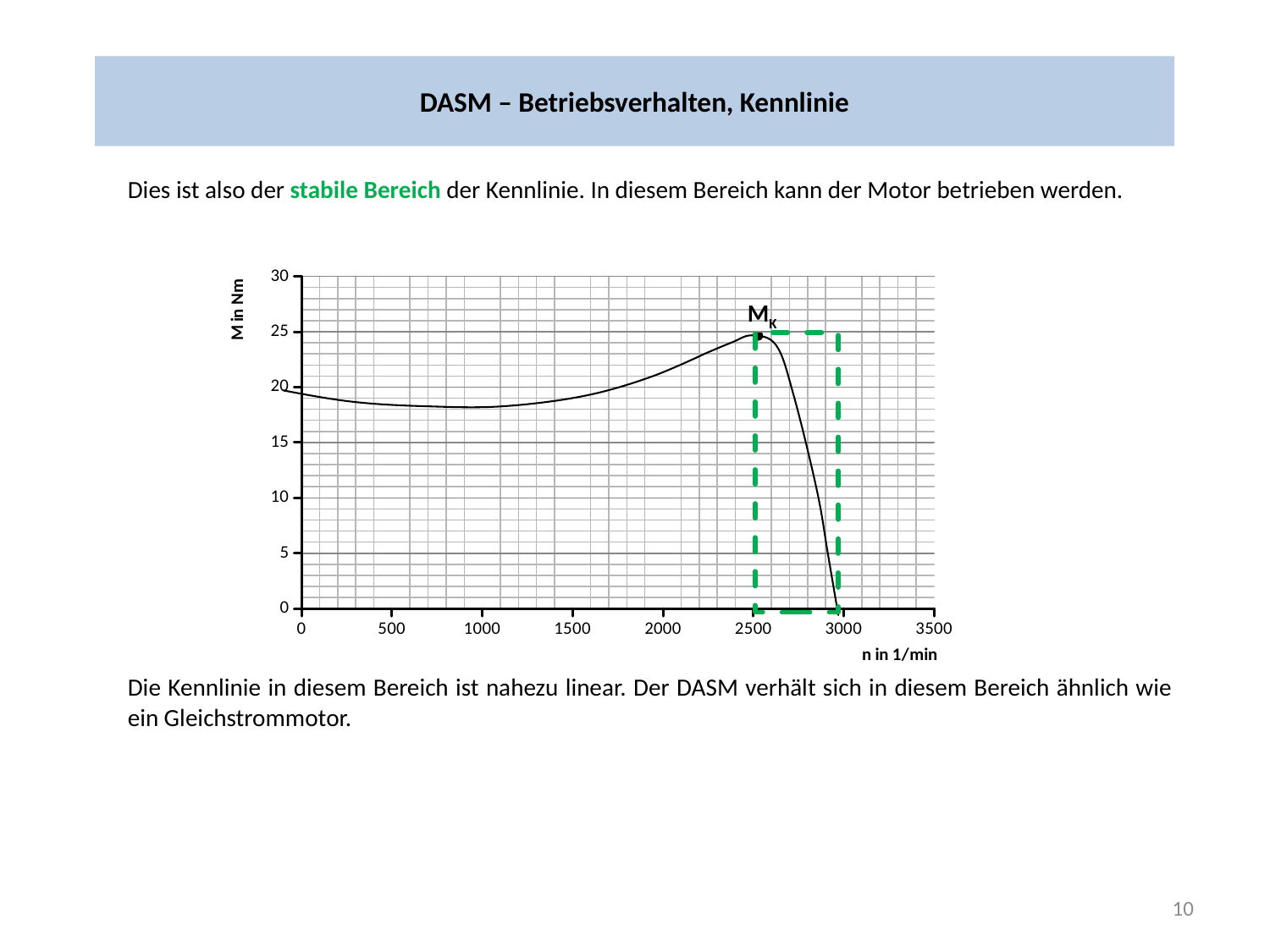

# DASM – Betriebsverhalten, Kennlinie
Dies ist also der stabile Bereich der Kennlinie. In diesem Bereich kann der Motor betrieben werden.

Die Kennlinie in diesem Bereich ist nahezu linear. Der DASM verhält sich in diesem Bereich ähnlich wie ein Gleichstrommotor.

### Chart

| Category | u1(t) | u1(t) |
|---|---|---|
MK

10